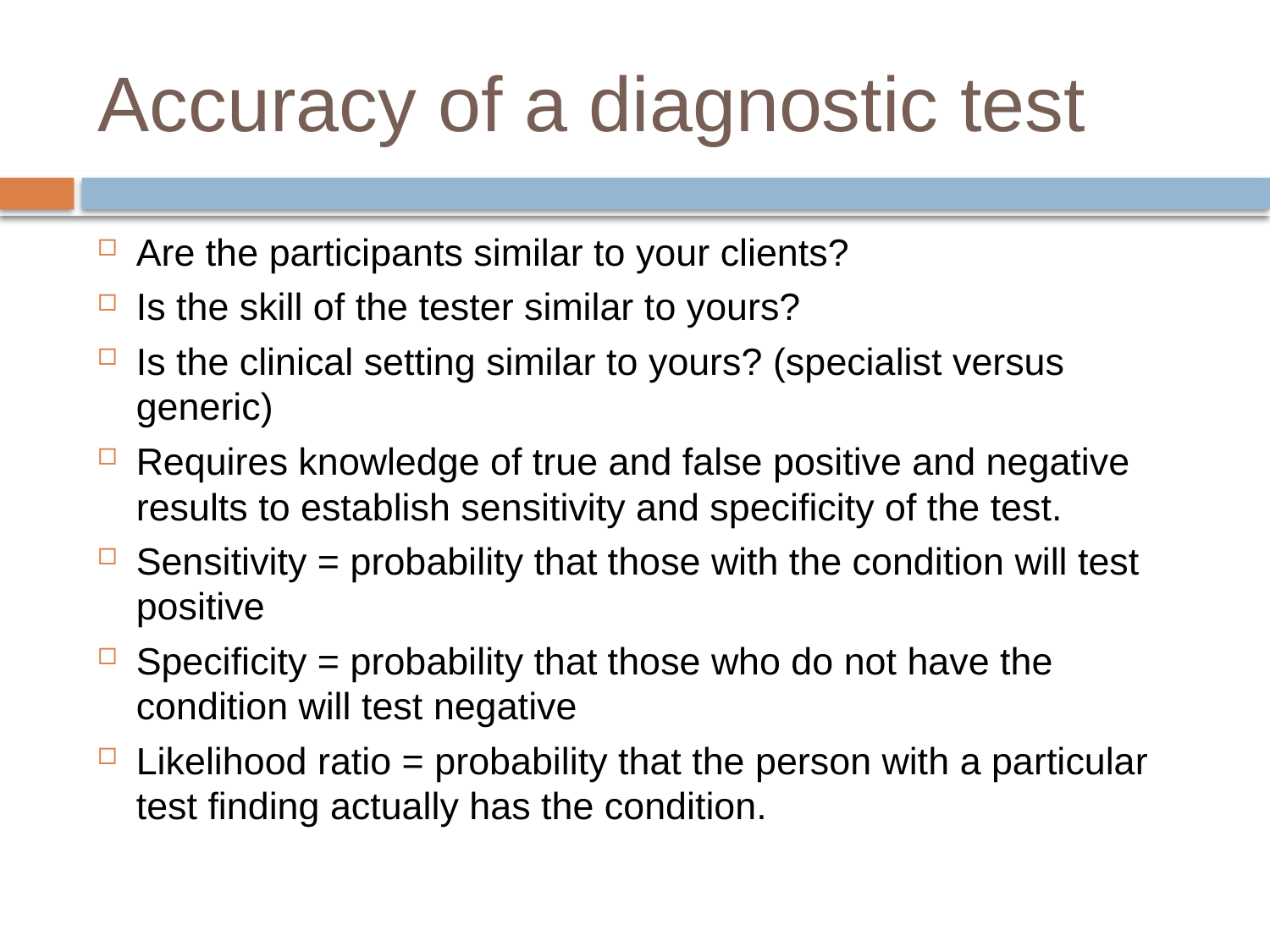

# Accuracy of a diagnostic test
Are the participants similar to your clients?
Is the skill of the tester similar to yours?
Is the clinical setting similar to yours? (specialist versus generic)
Requires knowledge of true and false positive and negative results to establish sensitivity and specificity of the test.
Sensitivity = probability that those with the condition will test positive
Specificity = probability that those who do not have the condition will test negative
Likelihood ratio = probability that the person with a particular test finding actually has the condition.